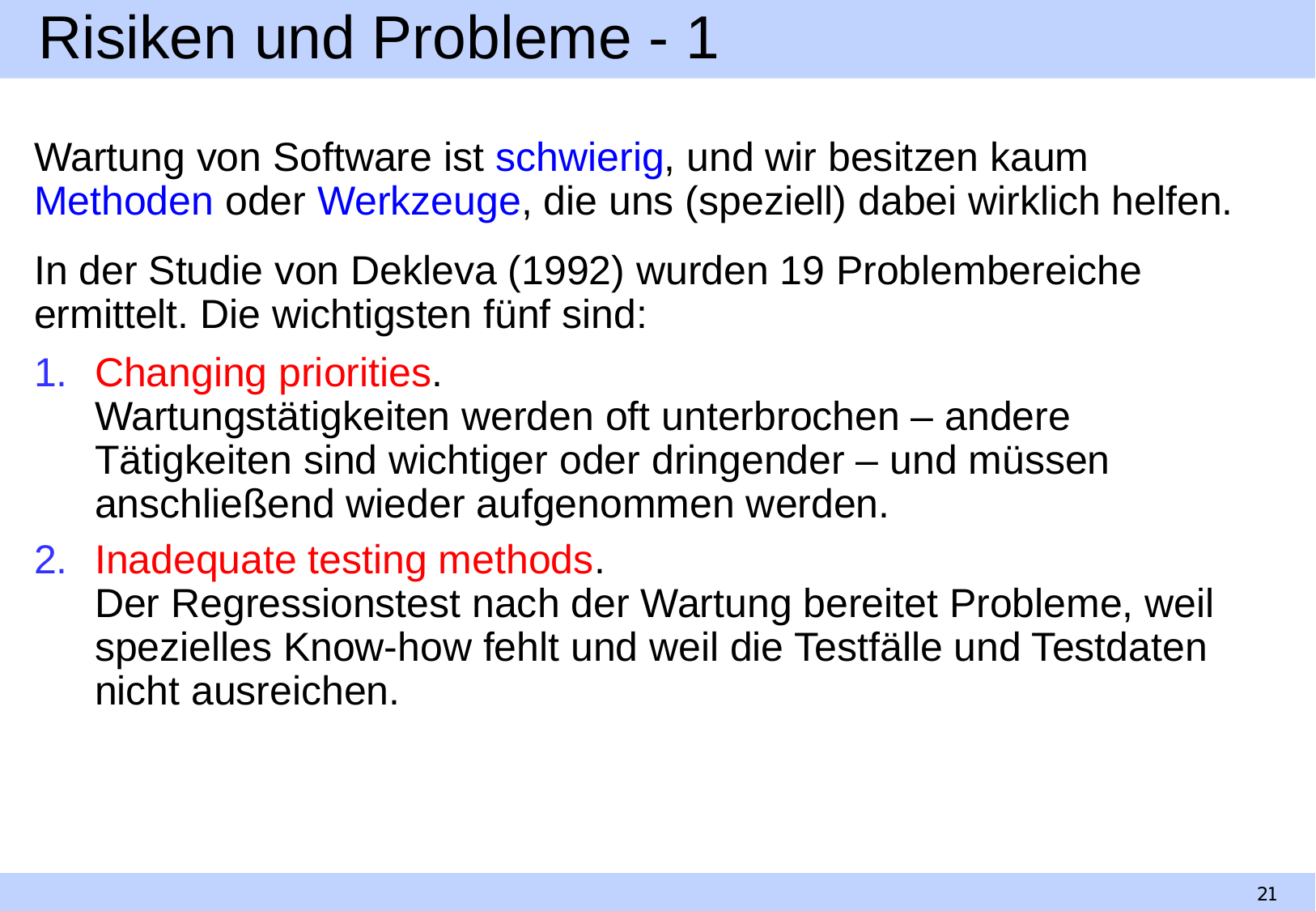

# Risiken und Probleme - 1
Wartung von Software ist schwierig, und wir besitzen kaum Methoden oder Werkzeuge, die uns (speziell) dabei wirklich helfen.
In der Studie von Dekleva (1992) wurden 19 Problembereiche ermittelt. Die wichtigsten fünf sind:
Changing priorities.
Wartungstätigkeiten werden oft unterbrochen – andere Tätigkeiten sind wichtiger oder dringender – und müssen anschließend wieder aufgenommen werden.
Inadequate testing methods.
Der Regressionstest nach der Wartung bereitet Probleme, weil spezielles Know-how fehlt und weil die Testfälle und Testdaten nicht ausreichen.

21